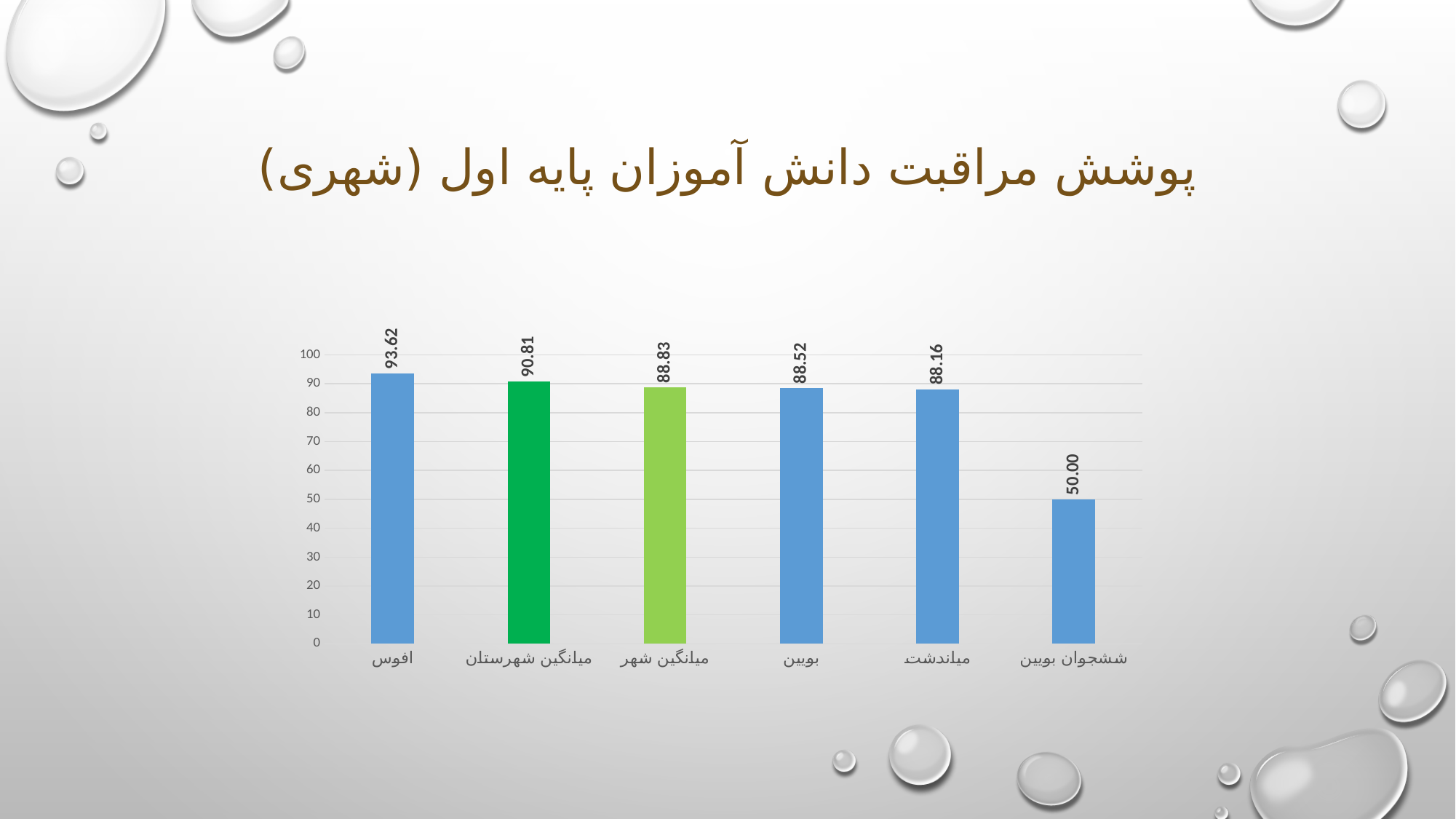

# پوشش مراقبت دانش آموزان پایه اول (شهری)

### Chart

| Category | Average of درصد |
|---|---|
| افوس | 93.61702128 |
| میانگین شهرستان | 90.81 |
| میانگین شهر | 88.83 |
| بویین | 88.52459016 |
| میاندشت | 88.15789474 |
| ششجوان بویین | 50.0 |